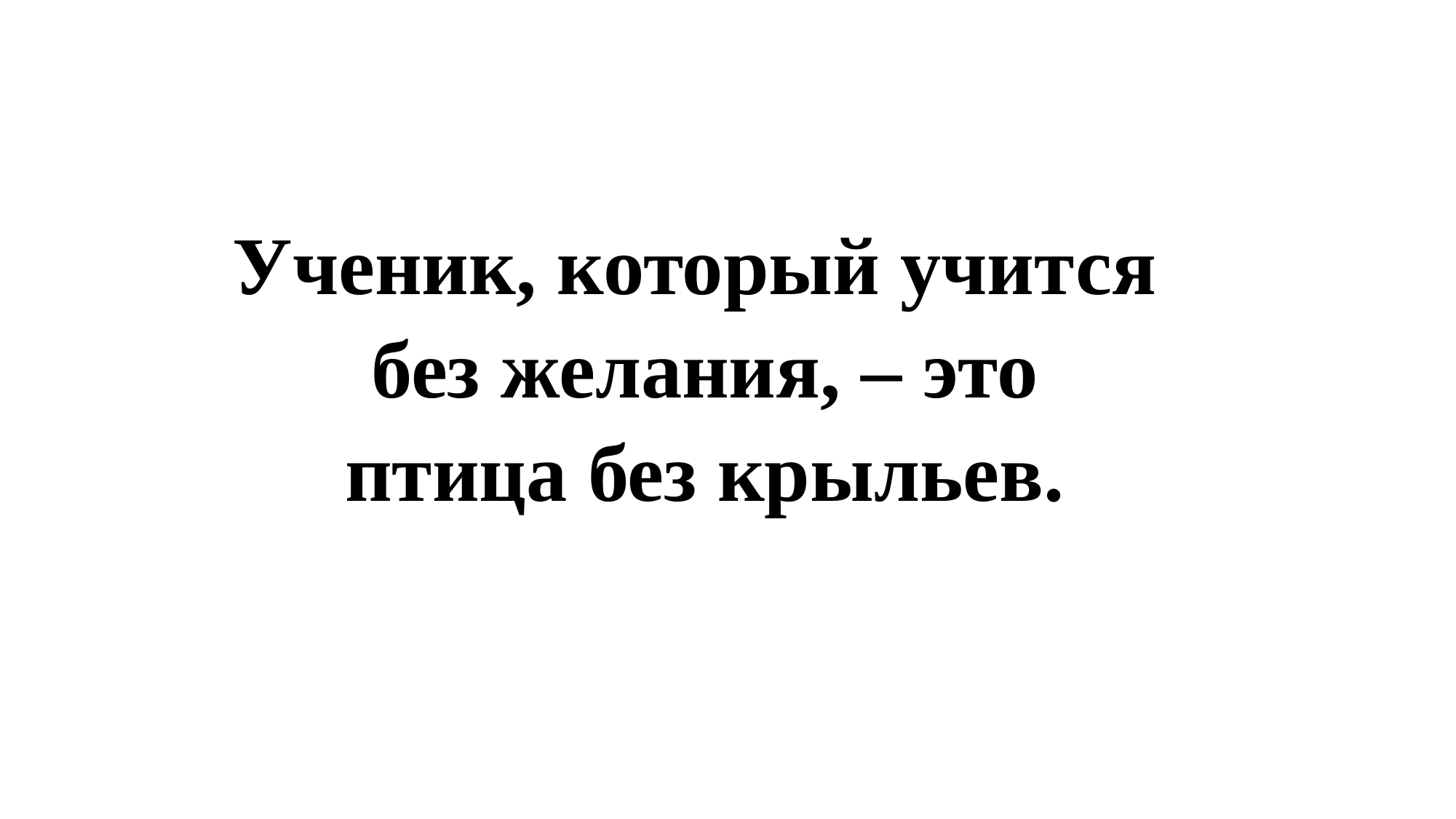

#
Ученик, который учится
без желания, – это
птица без крыльев.